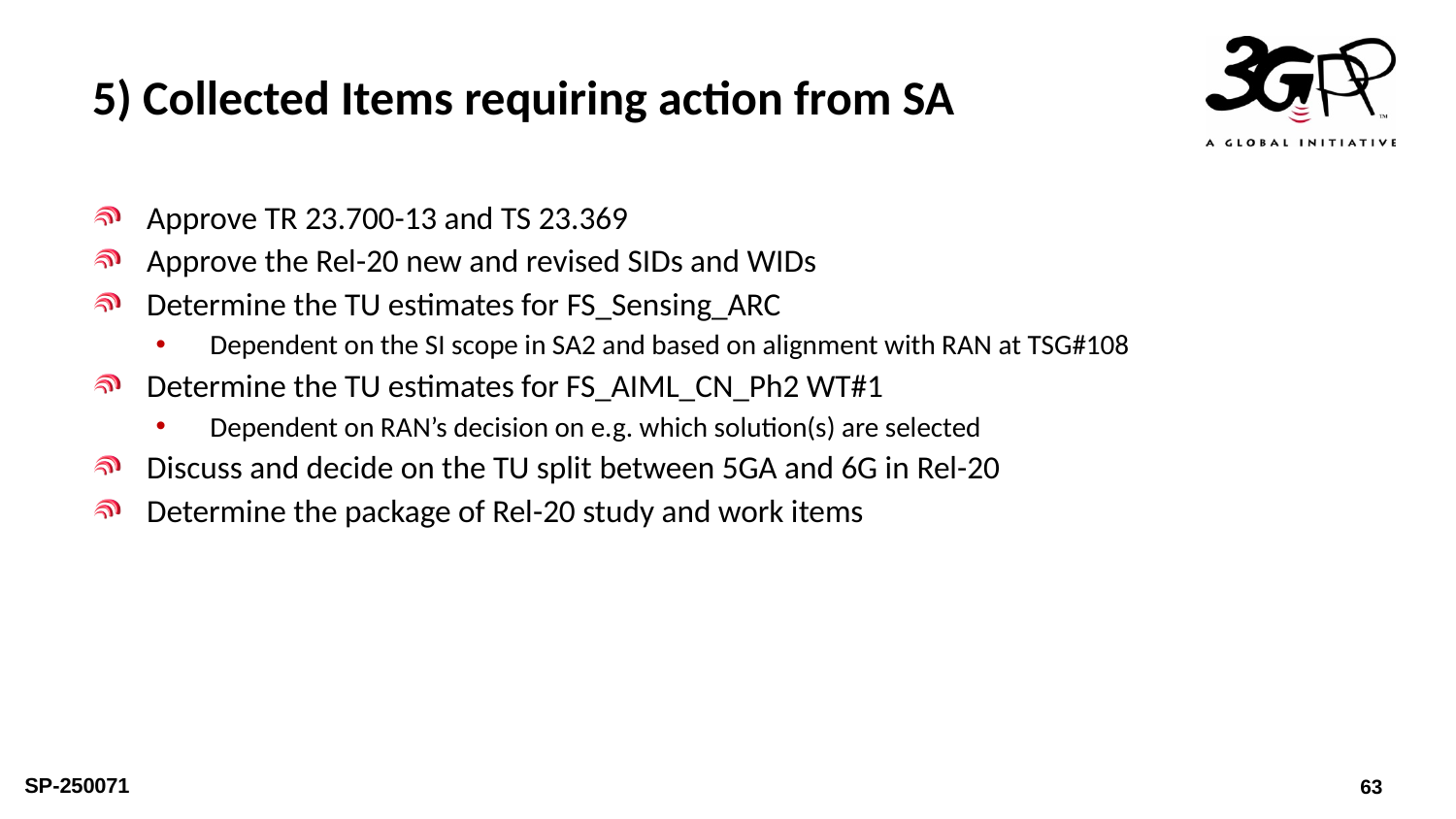

# 5) Collected Items requiring action from SA
Approve TR 23.700-13 and TS 23.369
Approve the Rel-20 new and revised SIDs and WIDs
Determine the TU estimates for FS_Sensing_ARC
Dependent on the SI scope in SA2 and based on alignment with RAN at TSG#108
Determine the TU estimates for FS_AIML_CN_Ph2 WT#1
Dependent on RAN’s decision on e.g. which solution(s) are selected
Discuss and decide on the TU split between 5GA and 6G in Rel-20
Determine the package of Rel-20 study and work items